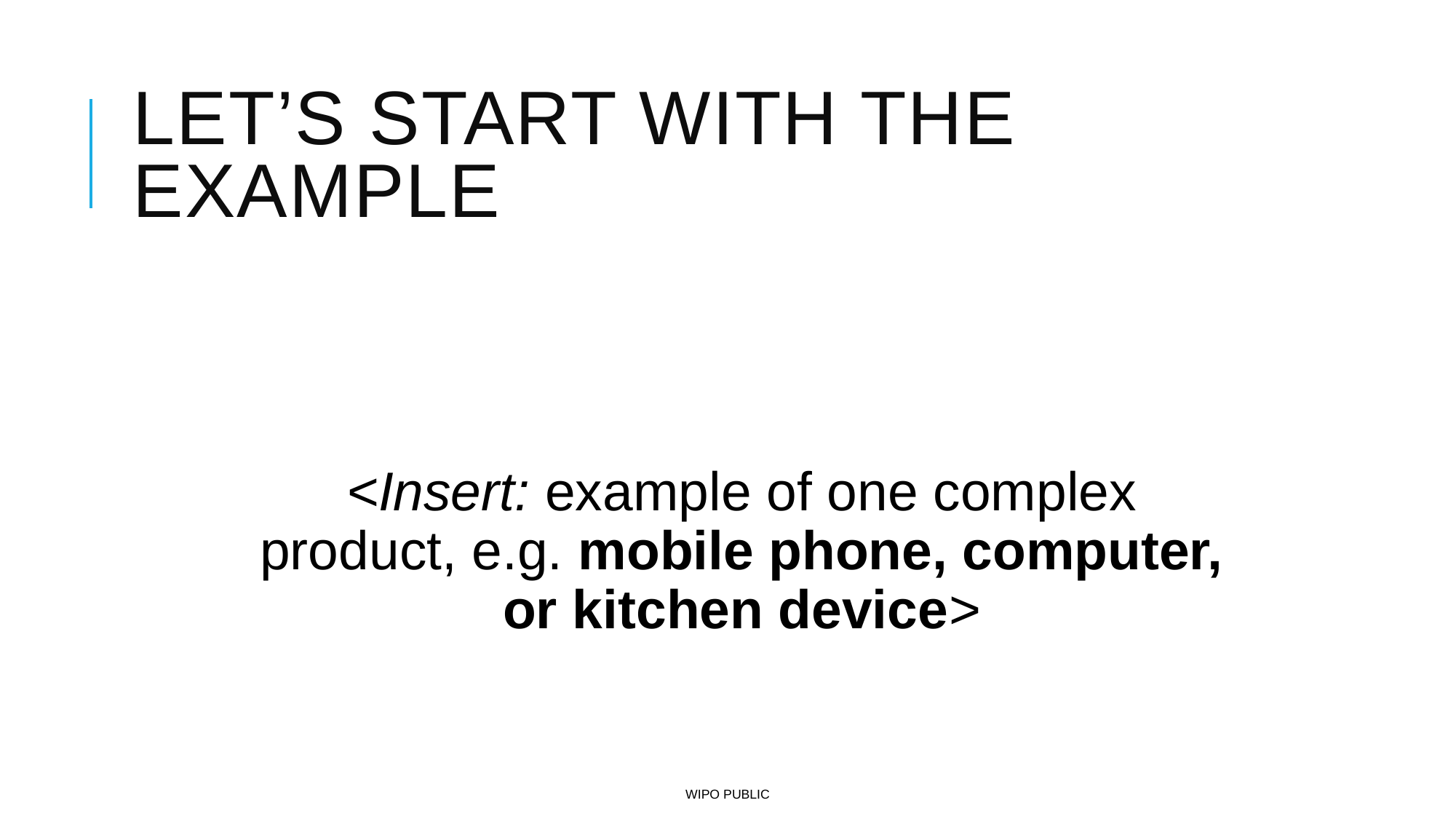

# Let’s start with the example

	<Insert: example of one complex product, e.g. mobile phone, computer, or kitchen device>